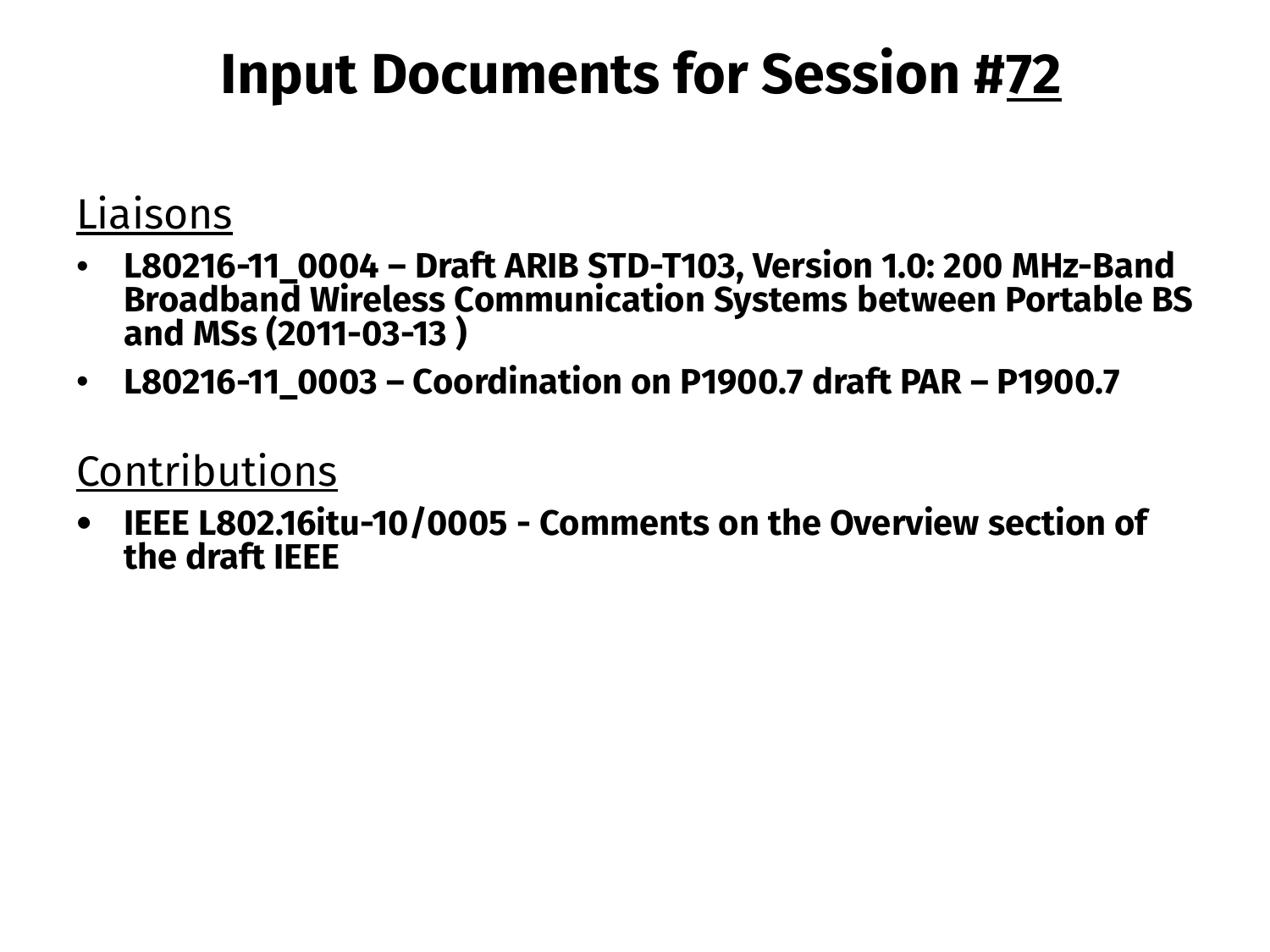

# Input Documents for Session #72
Liaisons
L80216-11_0004 – Draft ARIB STD-T103, Version 1.0: 200 MHz-Band Broadband Wireless Communication Systems between Portable BS and MSs (2011-03-13 )
L80216-11_0003 – Coordination on P1900.7 draft PAR – P1900.7
Contributions
IEEE L802.16itu-10/0005 - Comments on the Overview section of the draft IEEE